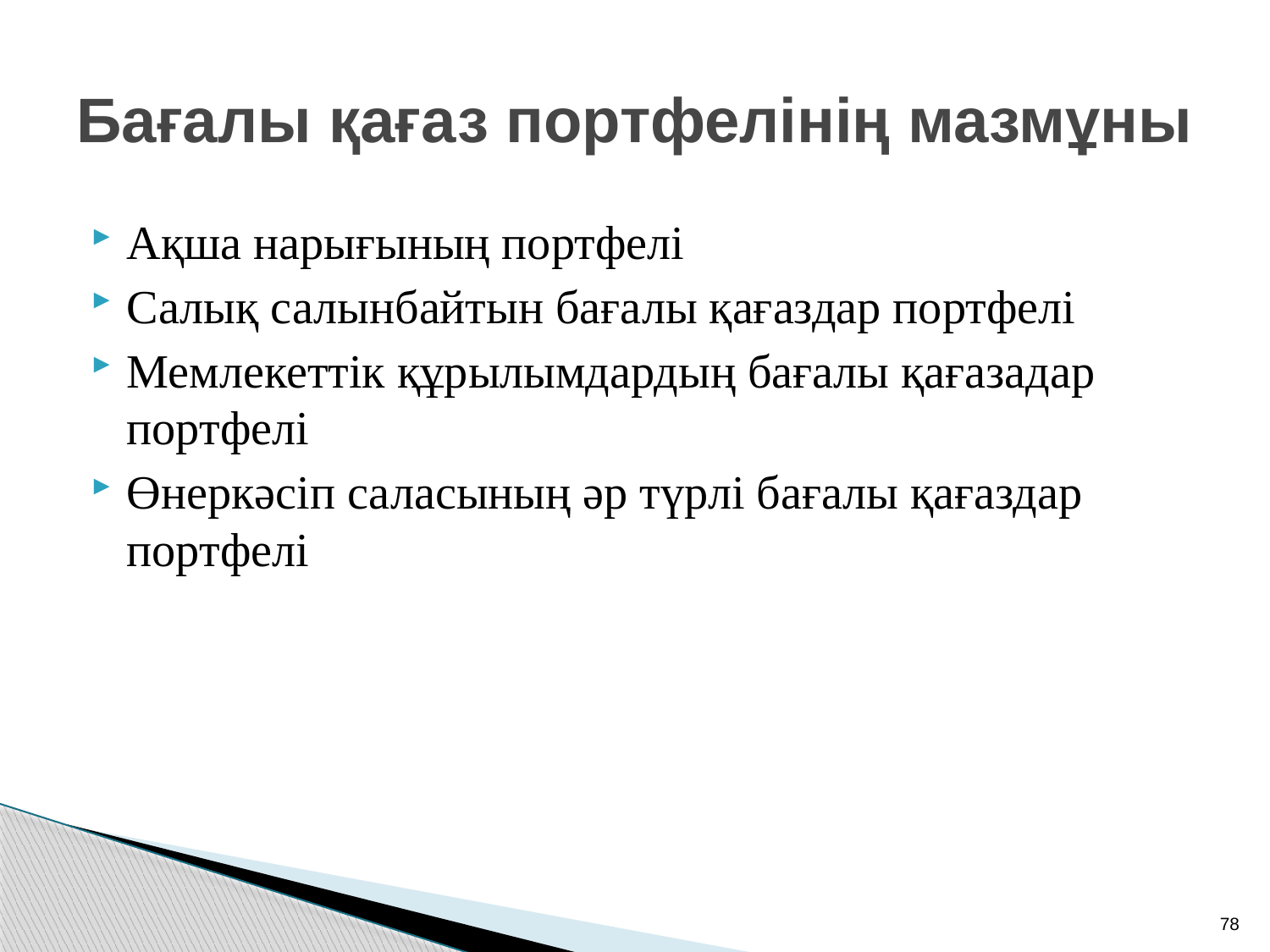

# Бағалы қағаз портфелінің мазмұны
Ақша нарығының портфелі
Салық салынбайтын бағалы қағаздар портфелі
Мемлекеттік құрылымдардың бағалы қағазадар портфелі
Өнеркәсіп саласының әр түрлі бағалы қағаздар портфелі

78